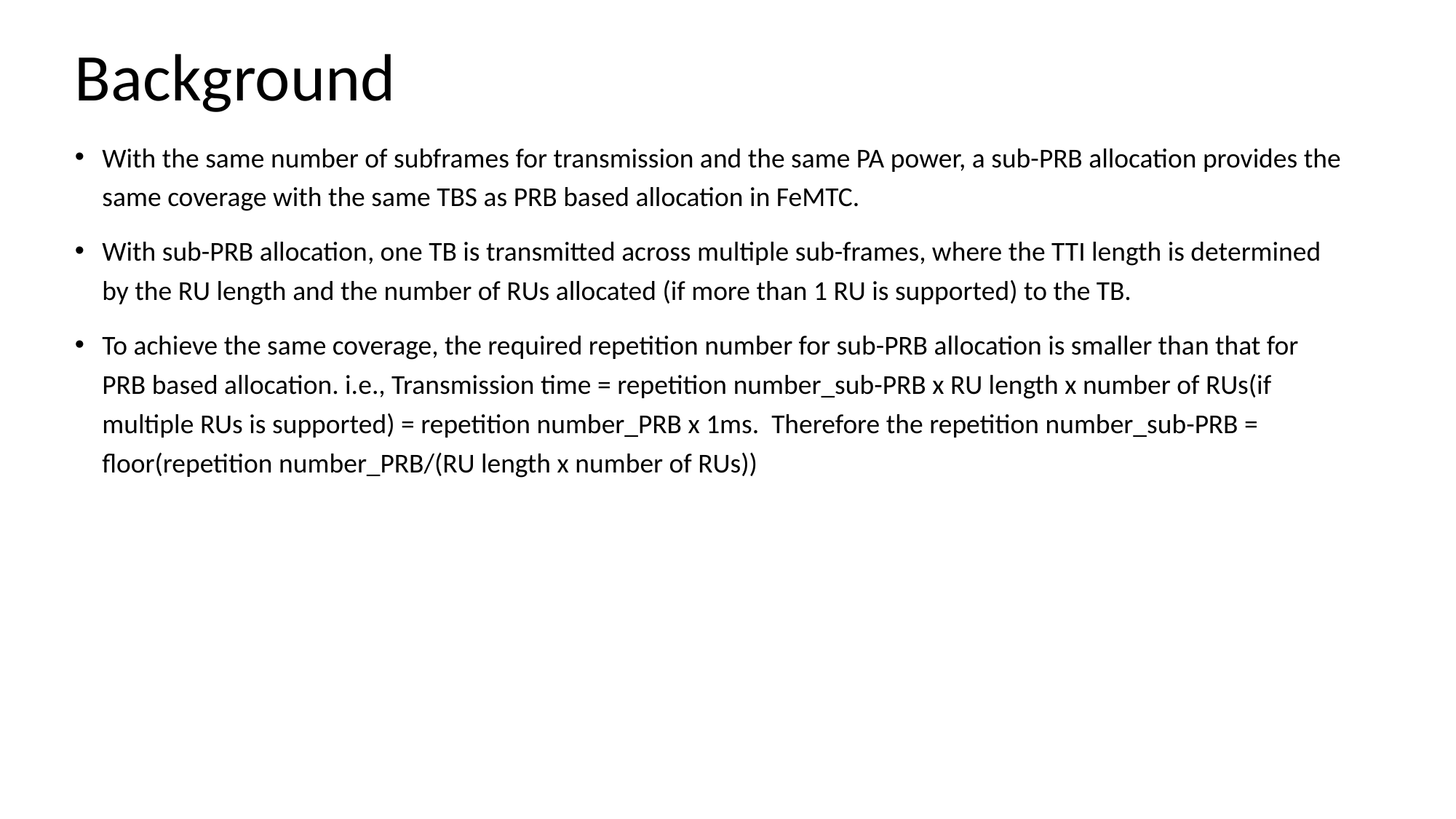

# Background
With the same number of subframes for transmission and the same PA power, a sub-PRB allocation provides the same coverage with the same TBS as PRB based allocation in FeMTC.
With sub-PRB allocation, one TB is transmitted across multiple sub-frames, where the TTI length is determined by the RU length and the number of RUs allocated (if more than 1 RU is supported) to the TB.
To achieve the same coverage, the required repetition number for sub-PRB allocation is smaller than that for PRB based allocation. i.e., Transmission time = repetition number_sub-PRB x RU length x number of RUs(if multiple RUs is supported) = repetition number_PRB x 1ms.  Therefore the repetition number_sub-PRB = floor(repetition number_PRB/(RU length x number of RUs))